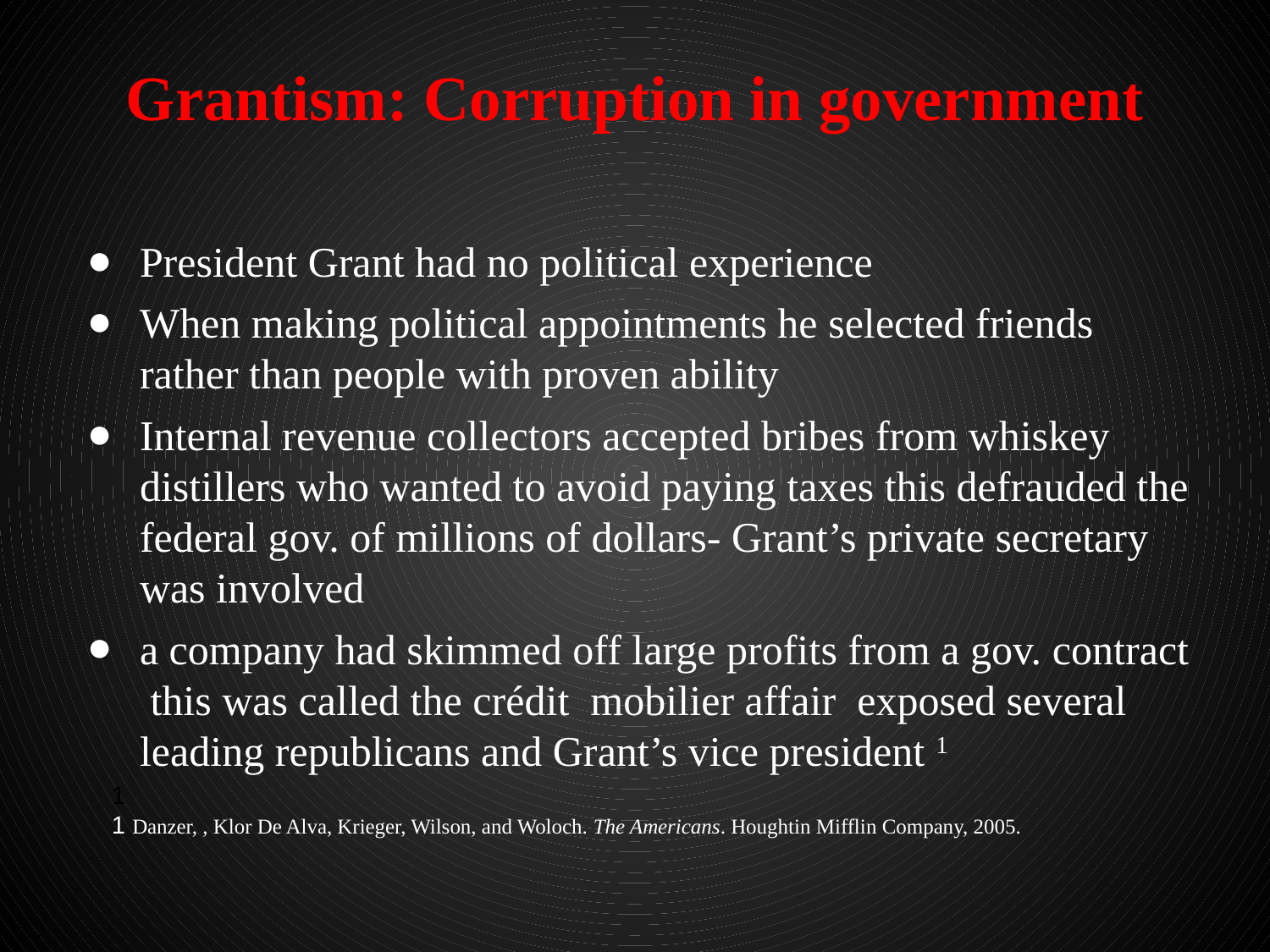

# Grantism: Corruption in government

President Grant had no political experience
When making political appointments he selected friends rather than people with proven ability
Internal revenue collectors accepted bribes from whiskey distillers who wanted to avoid paying taxes this defrauded the federal gov. of millions of dollars- Grant’s private secretary was involved
a company had skimmed off large profits from a gov. contract  this was called the crédit  mobilier affair  exposed several leading republicans and Grant’s vice president 1

1
1 Danzer, , Klor De Alva, Krieger, Wilson, and Woloch. The Americans. Houghtin Mifflin Company, 2005.